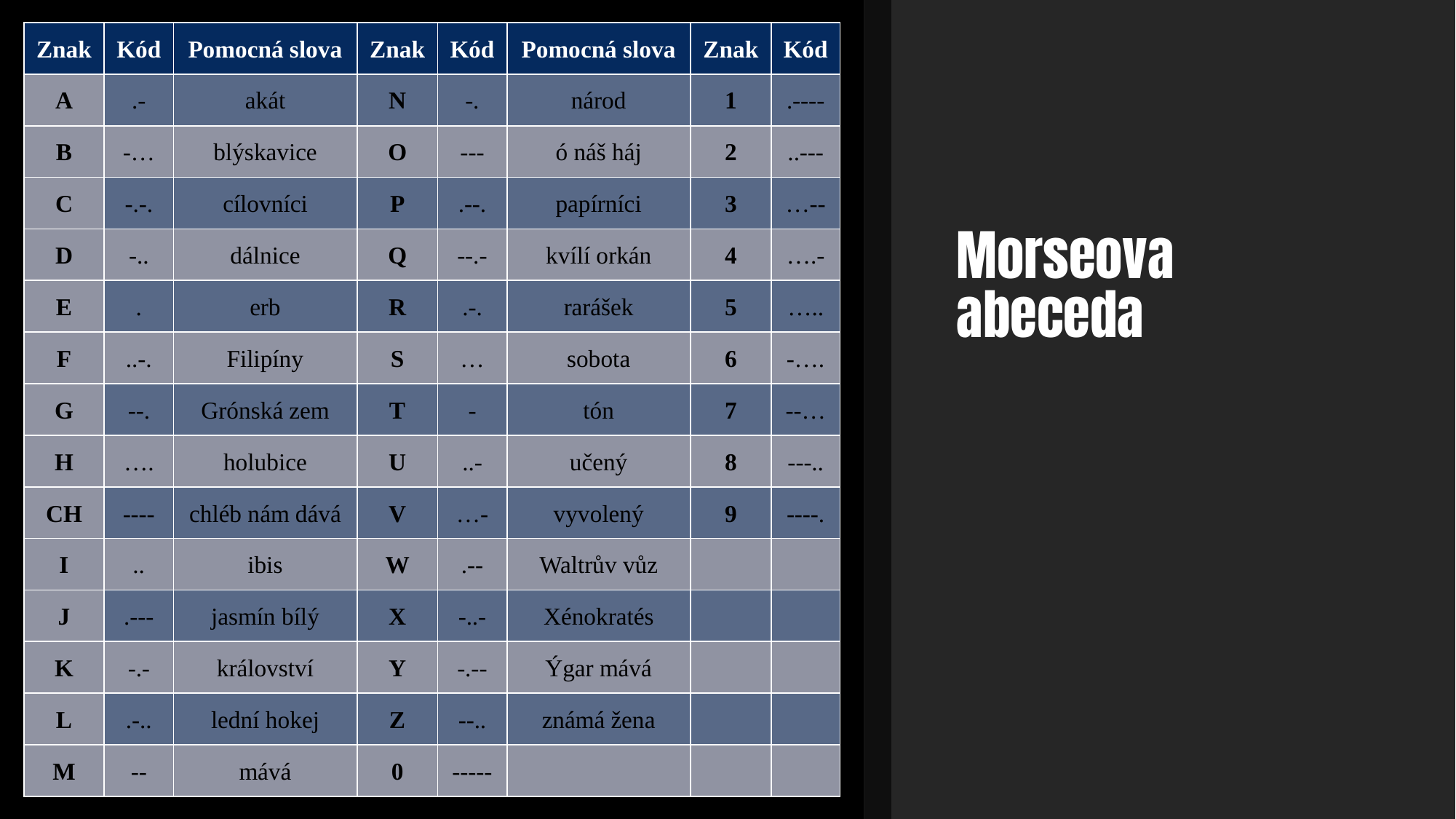

| Znak | Kód | Pomocná slova | Znak | Kód | Pomocná slova | Znak | Kód |
| --- | --- | --- | --- | --- | --- | --- | --- |
| A | .- | akát | N | -. | národ | 1 | .---- |
| B | -… | blýskavice | O | --- | ó náš háj | 2 | ..--- |
| C | -.-. | cílovníci | P | .--. | papírníci | 3 | …-- |
| D | -.. | dálnice | Q | --.- | kvílí orkán | 4 | ….- |
| E | . | erb | R | .-. | rarášek | 5 | ….. |
| F | ..-. | Filipíny | S | … | sobota | 6 | -…. |
| G | --. | Grónská zem | T | - | tón | 7 | --… |
| H | …. | holubice | U | ..- | učený | 8 | ---.. |
| CH | ---- | chléb nám dává | V | …- | vyvolený | 9 | ----. |
| I | .. | ibis | W | .-- | Waltrův vůz |  |  |
| J | .--- | jasmín bílý | X | -..- | Xénokratés |  |  |
| K | -.- | království | Y | -.-- | Ýgar mává |  |  |
| L | .-.. | lední hokej | Z | --.. | známá žena |  |  |
| M | -- | mává | 0 | ----- |  |  |  |
# Morseova abeceda